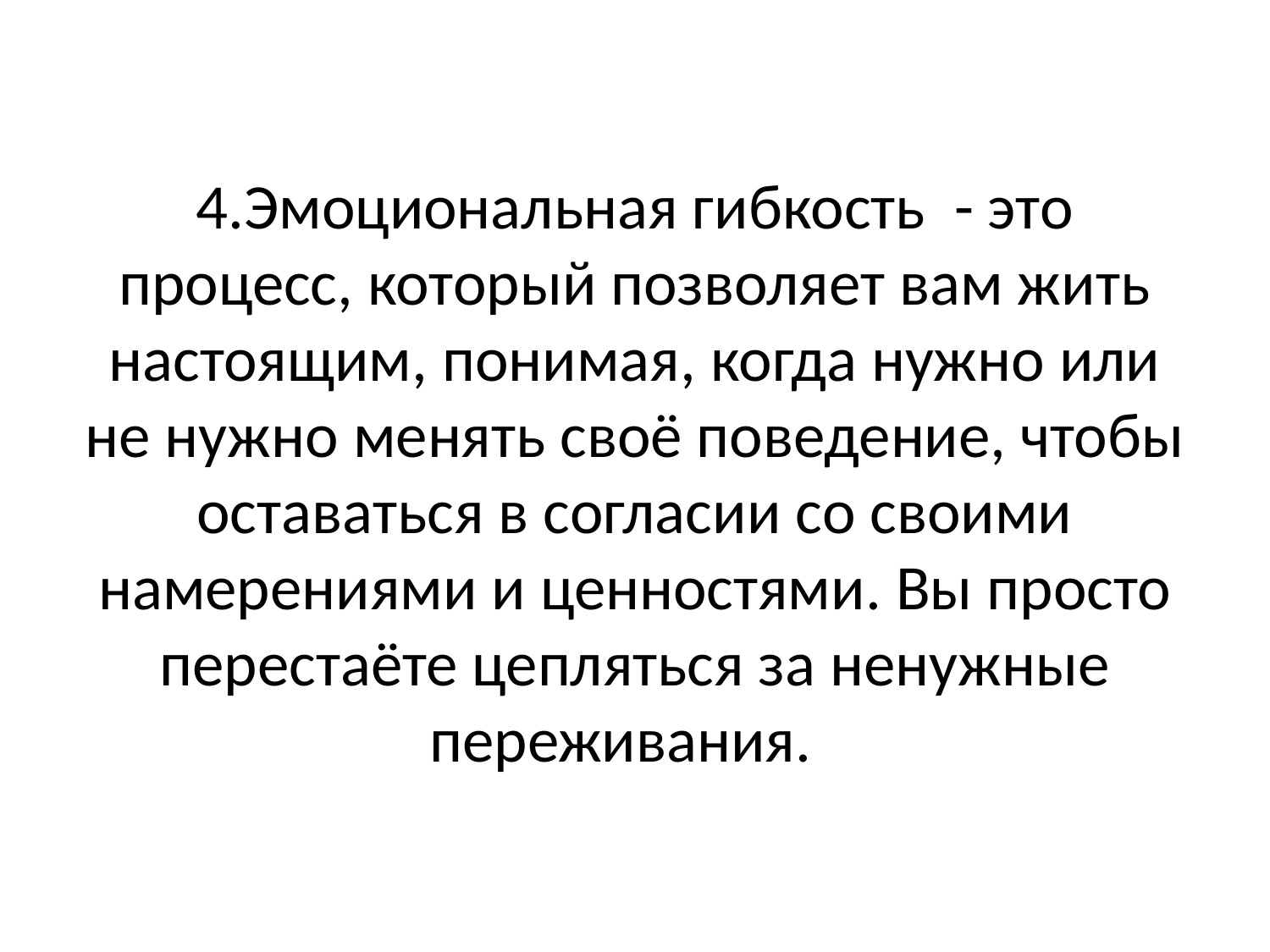

# 4.Эмоциональная гибкость  - это процесс, который позволяет вам жить настоящим, понимая, когда нужно или не нужно менять своё поведение, чтобы оставаться в согласии со своими намерениями и ценностями. Вы просто перестаёте цепляться за ненужные переживания.